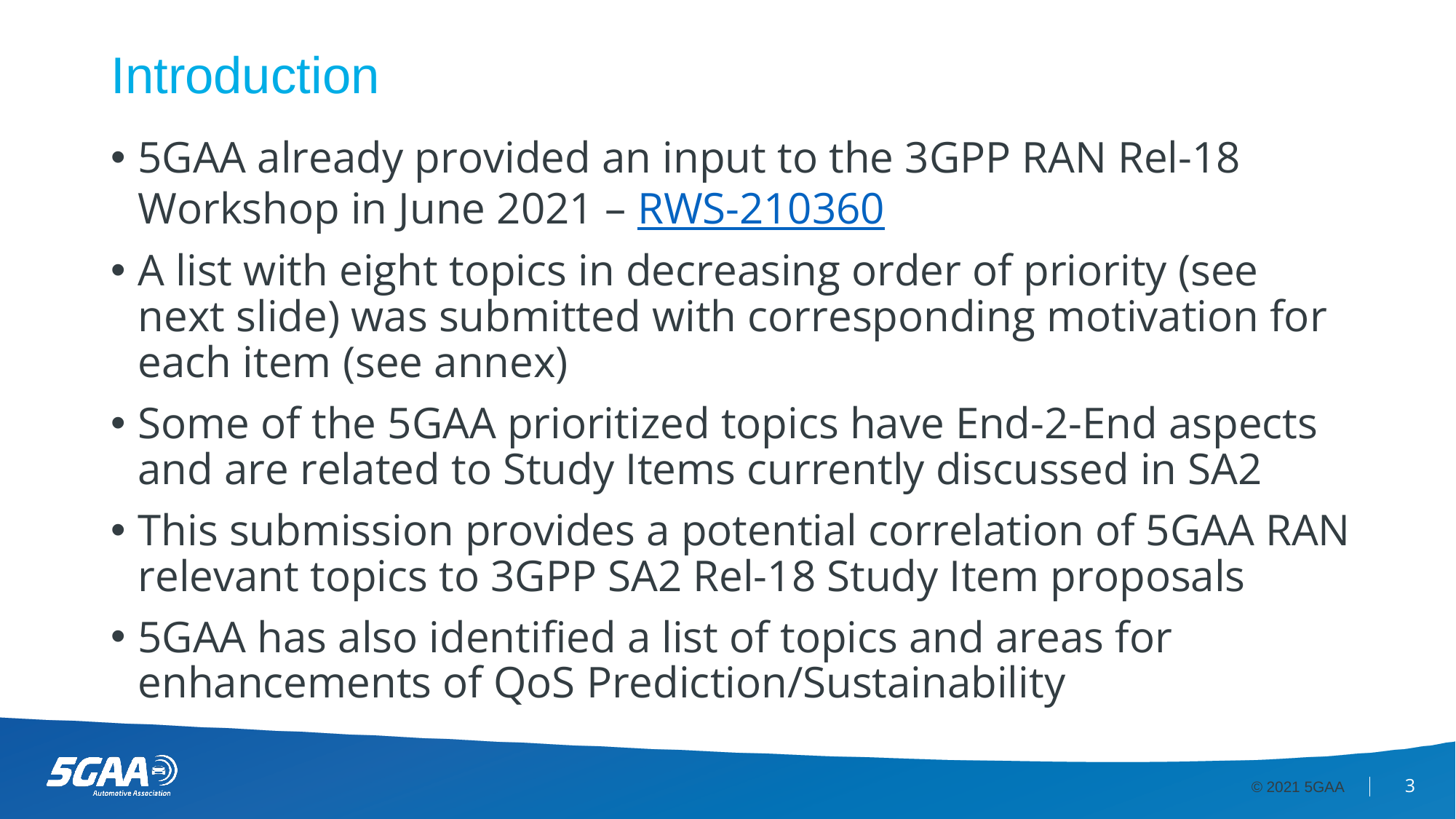

# Introduction
5GAA already provided an input to the 3GPP RAN Rel-18 Workshop in June 2021 – RWS-210360
A list with eight topics in decreasing order of priority (see next slide) was submitted with corresponding motivation for each item (see annex)
Some of the 5GAA prioritized topics have End-2-End aspects and are related to Study Items currently discussed in SA2
This submission provides a potential correlation of 5GAA RAN relevant topics to 3GPP SA2 Rel-18 Study Item proposals
5GAA has also identified a list of topics and areas for enhancements of QoS Prediction/Sustainability